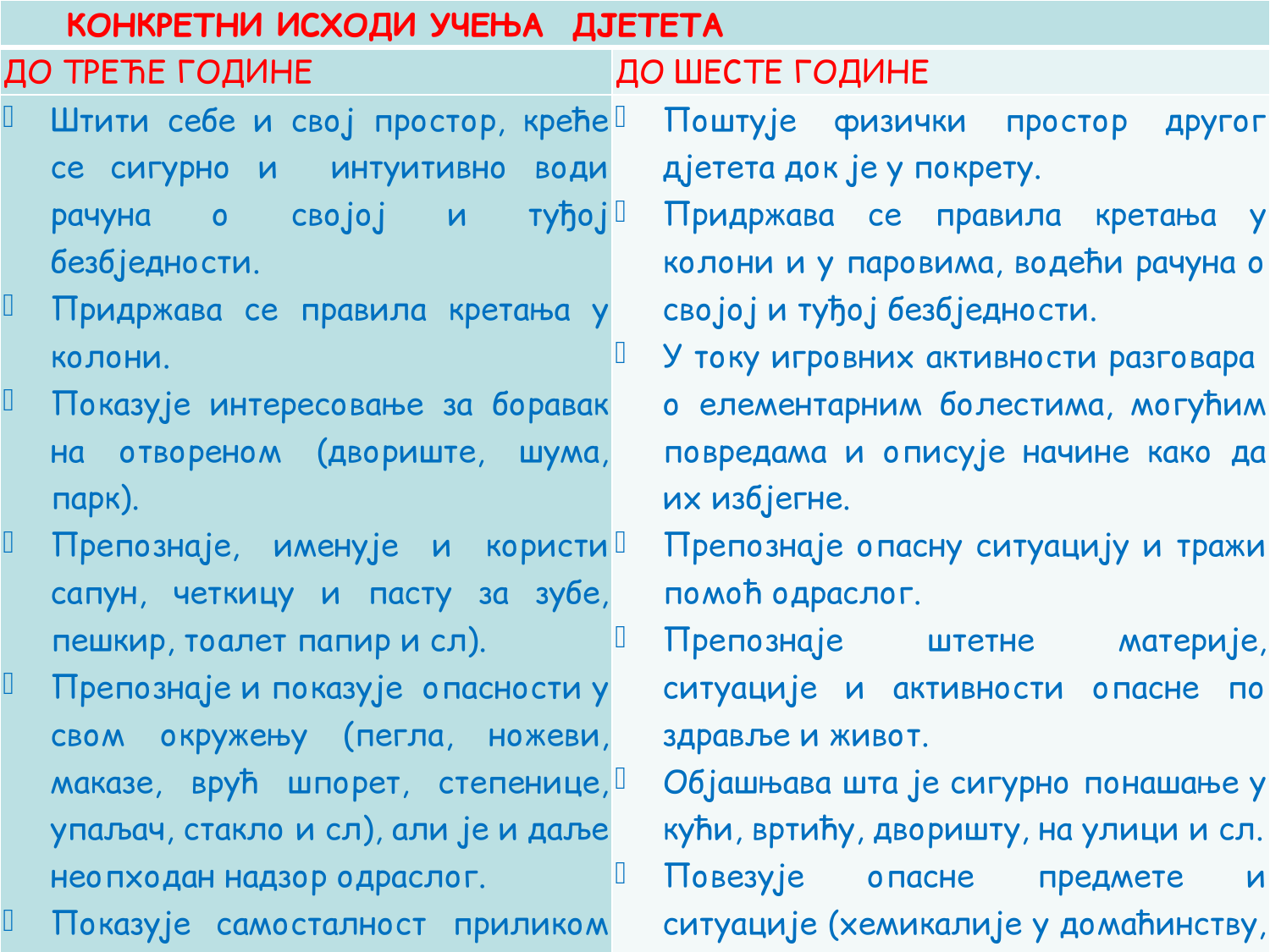

| КОНКРЕТНИ ИСХОДИ УЧЕЊА ДЈЕТЕТА |  |
| --- | --- |
| ДО ТРЕЋЕ ГОДИНЕ | ДО ШЕСТЕ ГОДИНЕ |
| Штити себе и свој простор, креће се сигурно и интуитивно води рачуна о својој и туђој безбједности. Придржава се правила кретања у колони. Показује интересовање за боравак на отвореном (двориште, шума, парк). Препознаје, именује и користи сапун, четкицу и пасту за зубе, пешкир, тоалет папир и сл). Препознаје и показује опасности у свом окружењу (пегла, ножеви, маказе, врућ шпорет, степенице, упаљач, стакло и сл), али је и даље неопходан надзор одраслог. Показује самосталност приликом облачења, свлачења, купања, али му је и даље потребна помоћ одраслог. | Поштује физички простор другог дјетета док је у покрету. Придржава се правила кретања у колони и у паровима, водећи рачуна о својој и туђој безбједности. У току игровних активности разговара о елементарним болестима, могућим повредама и описује начине како да их избјегне. Препознаје опасну ситуацију и тражи помоћ одраслог. Препознаје штетне материје, ситуације и активности опасне по здравље и живот. Објашњава шта је сигурно понашање у кући, вртићу, дворишту, на улици и сл. Повезује опасне предмете и ситуације (хемикалије у домаћинству, кућни апарати, струја, ватра и упаљач, сломљено стакло, нож, пегла и сл). ИТД. |